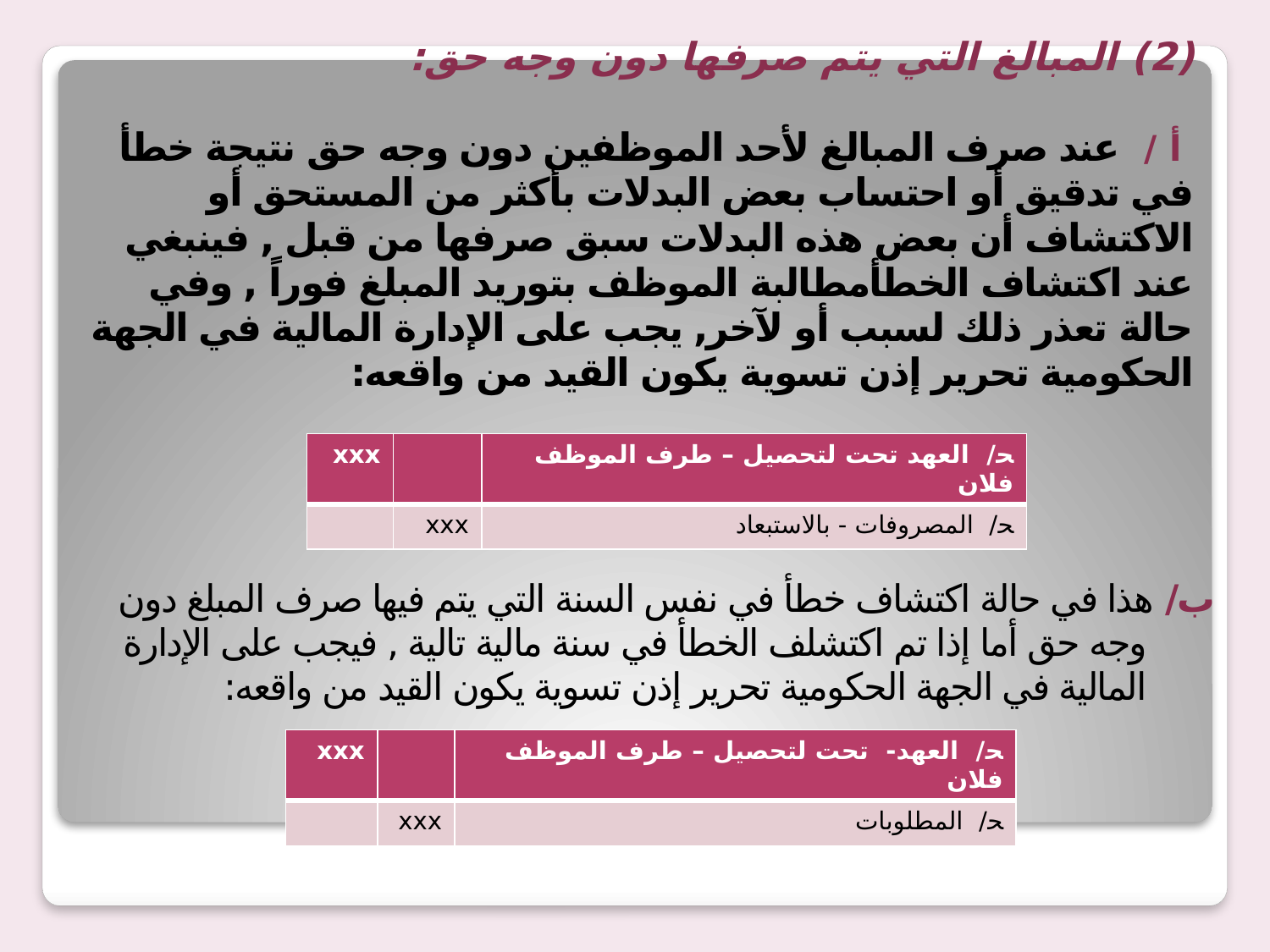

# (2) المبالغ التي يتم صرفها دون وجه حق: أ /  عند صرف المبالغ لأحد الموظفين دون وجه حق نتيجة خطأ في تدقيق أو احتساب بعض البدلات بأكثر من المستحق أو الاكتشاف أن بعض هذه البدلات سبق صرفها من قبل , فينبغي عند اكتشاف الخطأمطالبة الموظف بتوريد المبلغ فوراً , وفي حالة تعذر ذلك لسبب أو لآخر, يجب على الإدارة المالية في الجهة الحكومية تحرير إذن تسوية يكون القيد من واقعه:
| xxx |  | ﺤ/ العهد تحت لتحصيل – طرف الموظف فلان |
| --- | --- | --- |
|  | xxx | ﺤ/ المصروفات - بالاستبعاد |
ب/ هذا في حالة اكتشاف خطأ في نفس السنة التي يتم فيها صرف المبلغ دون وجه حق أما إذا تم اكتشلف الخطأ في سنة مالية تالية , فيجب على الإدارة المالية في الجهة الحكومية تحرير إذن تسوية يكون القيد من واقعه:

| xxx |  | ﺤ/ العهد- تحت لتحصيل – طرف الموظف فلان |
| --- | --- | --- |
|  | xxx | ﺤ/ المطلوبات |